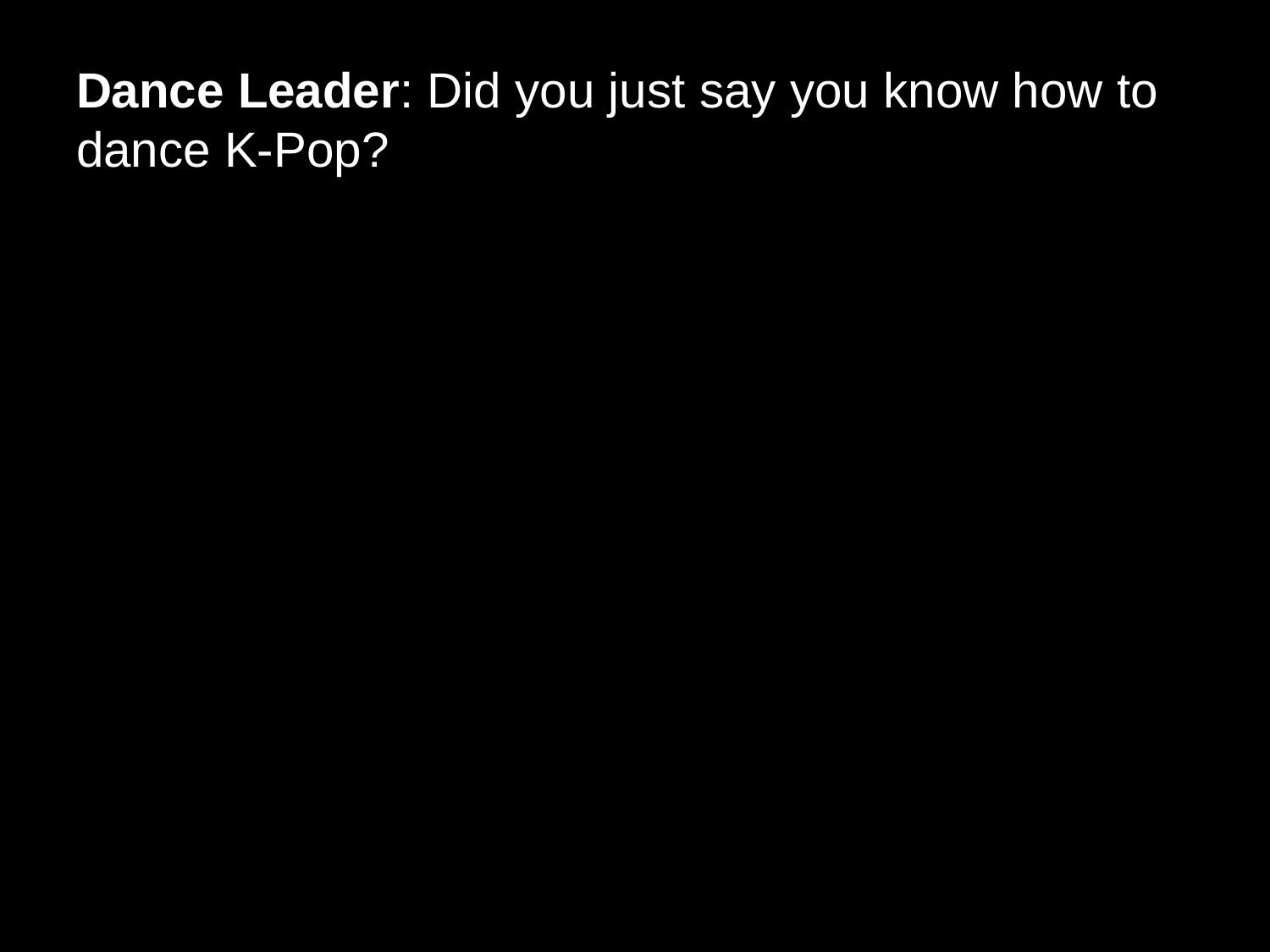

# Dance Leader: Did you just say you know how to dance K-Pop?